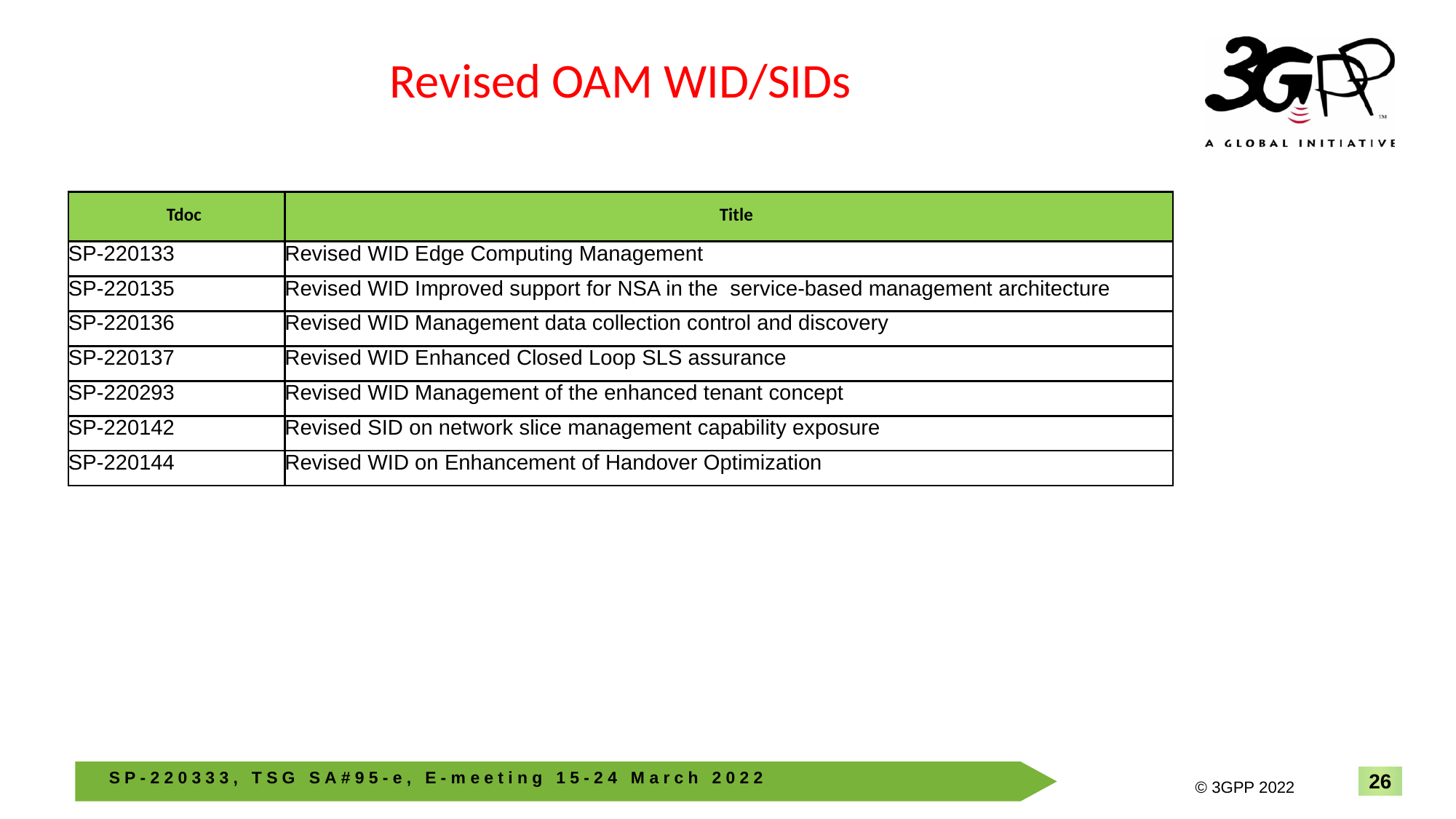

Revised OAM WID/SIDs
| Tdoc | Title |
| --- | --- |
| SP-220133 | Revised WID Edge Computing Management |
| SP-220135 | Revised WID Improved support for NSA in the service-based management architecture |
| SP-220136 | Revised WID Management data collection control and discovery |
| SP-220137 | Revised WID Enhanced Closed Loop SLS assurance |
| SP-220293 | Revised WID Management of the enhanced tenant concept |
| SP-220142 | Revised SID on network slice management capability exposure |
| SP-220144 | Revised WID on Enhancement of Handover Optimization |